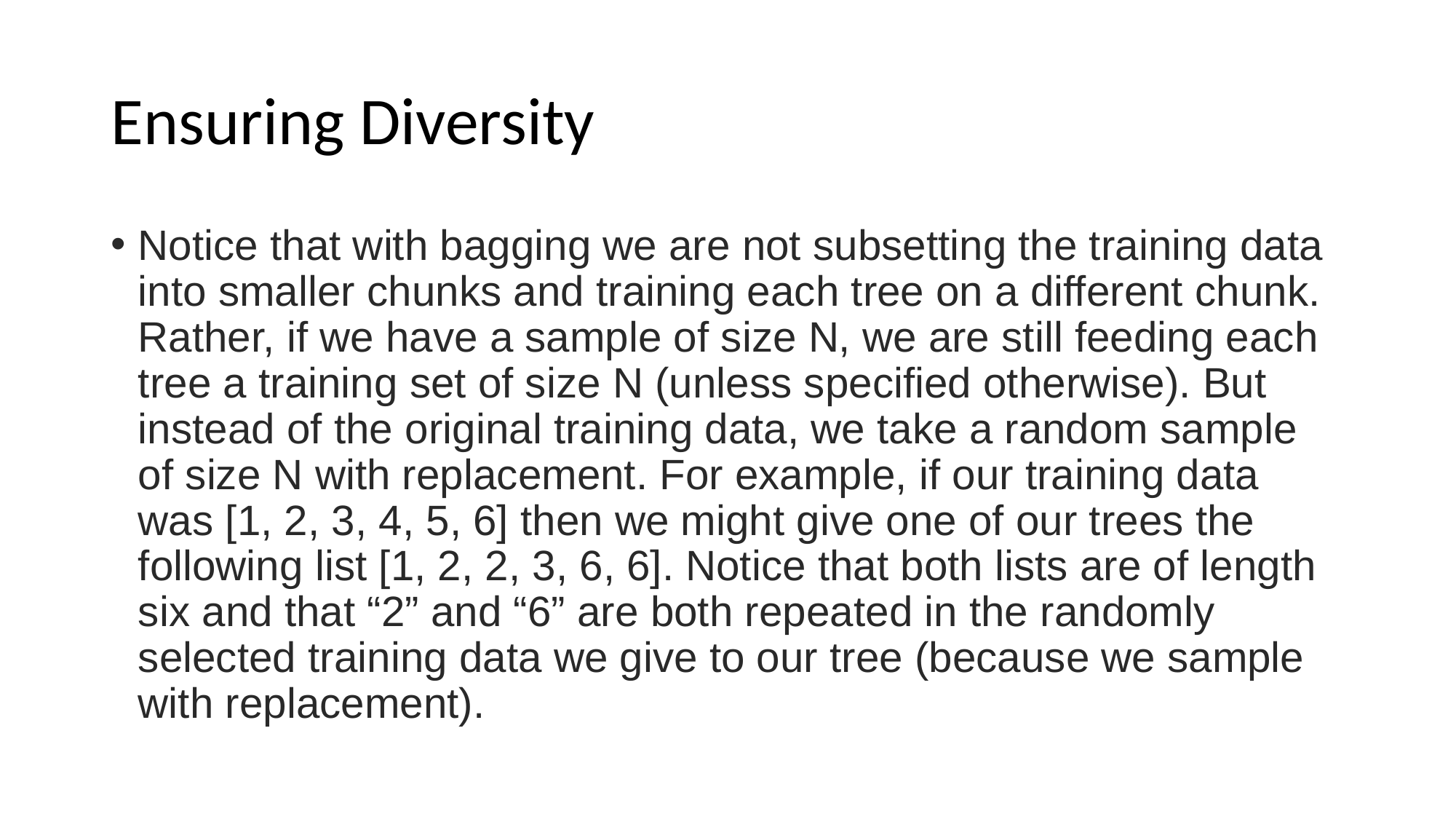

# Ensuring Diversity
Notice that with bagging we are not subsetting the training data into smaller chunks and training each tree on a different chunk. Rather, if we have a sample of size N, we are still feeding each tree a training set of size N (unless specified otherwise). But instead of the original training data, we take a random sample of size N with replacement. For example, if our training data was [1, 2, 3, 4, 5, 6] then we might give one of our trees the following list [1, 2, 2, 3, 6, 6]. Notice that both lists are of length six and that “2” and “6” are both repeated in the randomly selected training data we give to our tree (because we sample with replacement).